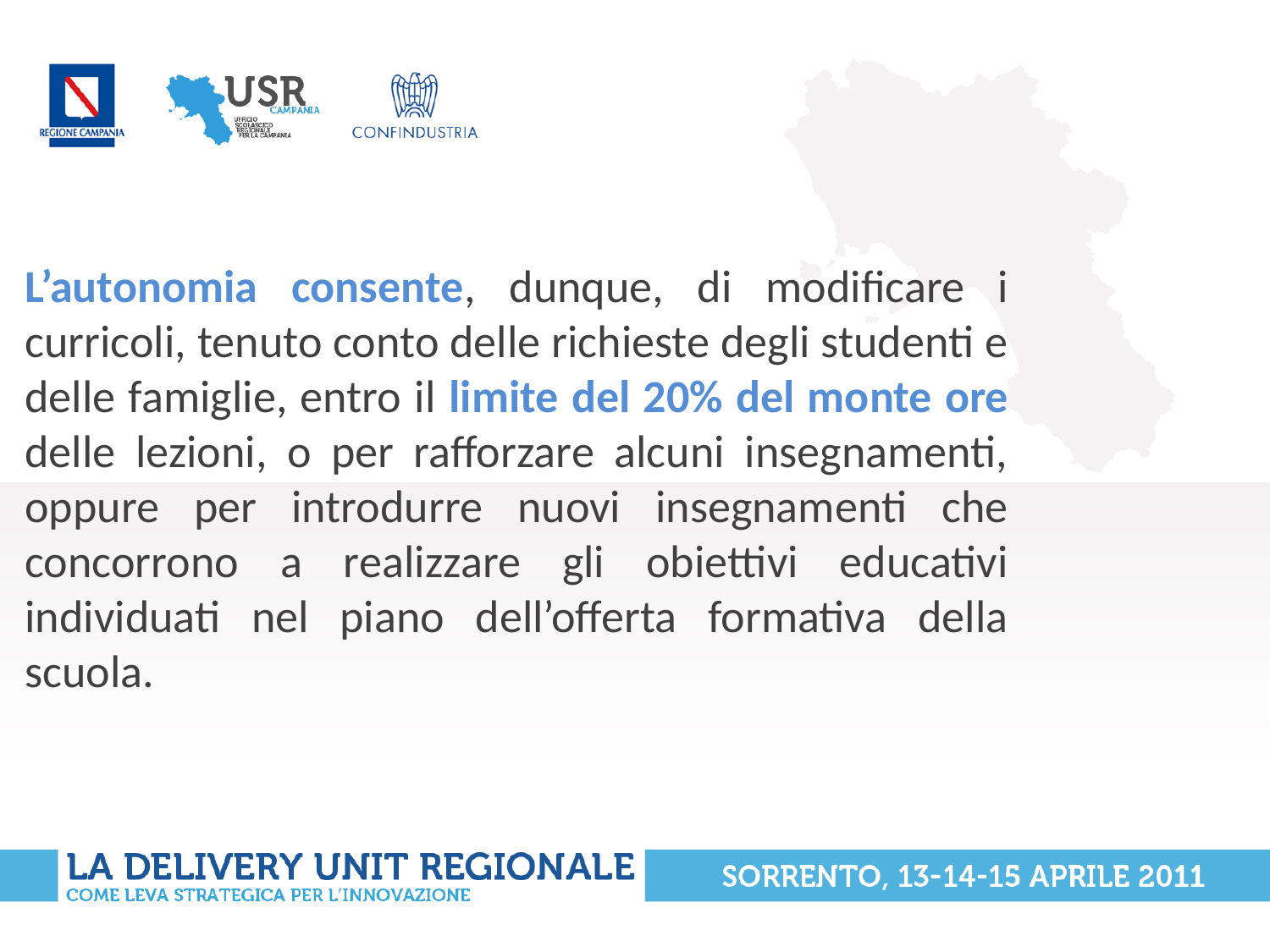

# L’autonomia consente, dunque, di modificare i curricoli, tenuto conto delle richieste degli studenti e delle famiglie, entro il limite del 20% del monte ore delle lezioni, o per rafforzare alcuni insegnamenti, oppure per introdurre nuovi insegnamenti che concorrono a realizzare gli obiettivi educativi individuati nel piano dell’offerta formativa della scuola.